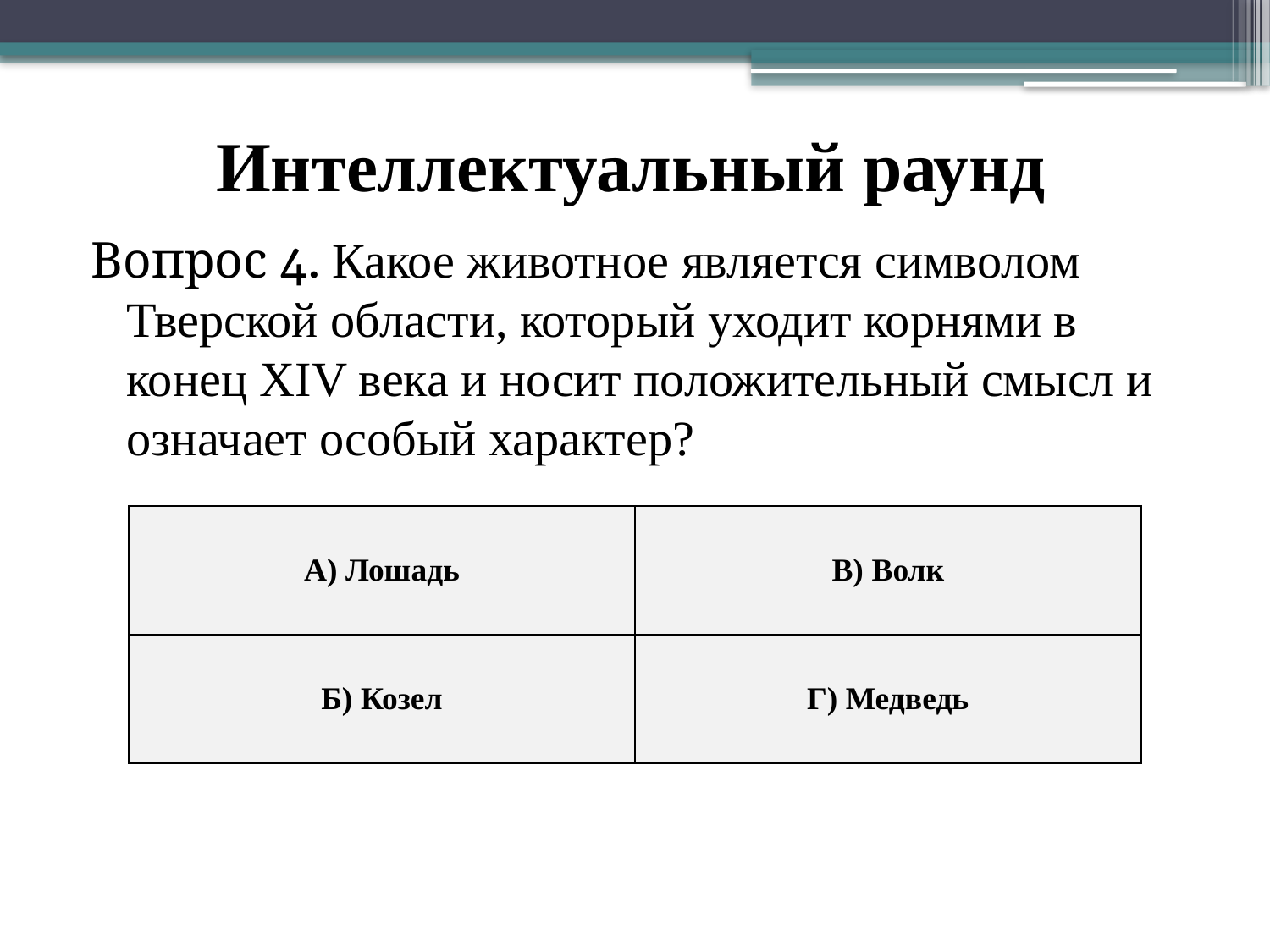

# Интеллектуальный раунд
Вопрос 4. Какое животное является символом Тверской области, который уходит корнями в конец XIV века и носит положительный смысл и означает особый характер?

| А) Лошадь | В) Волк |
| --- | --- |
| Б) Козел | Г) Медведь |